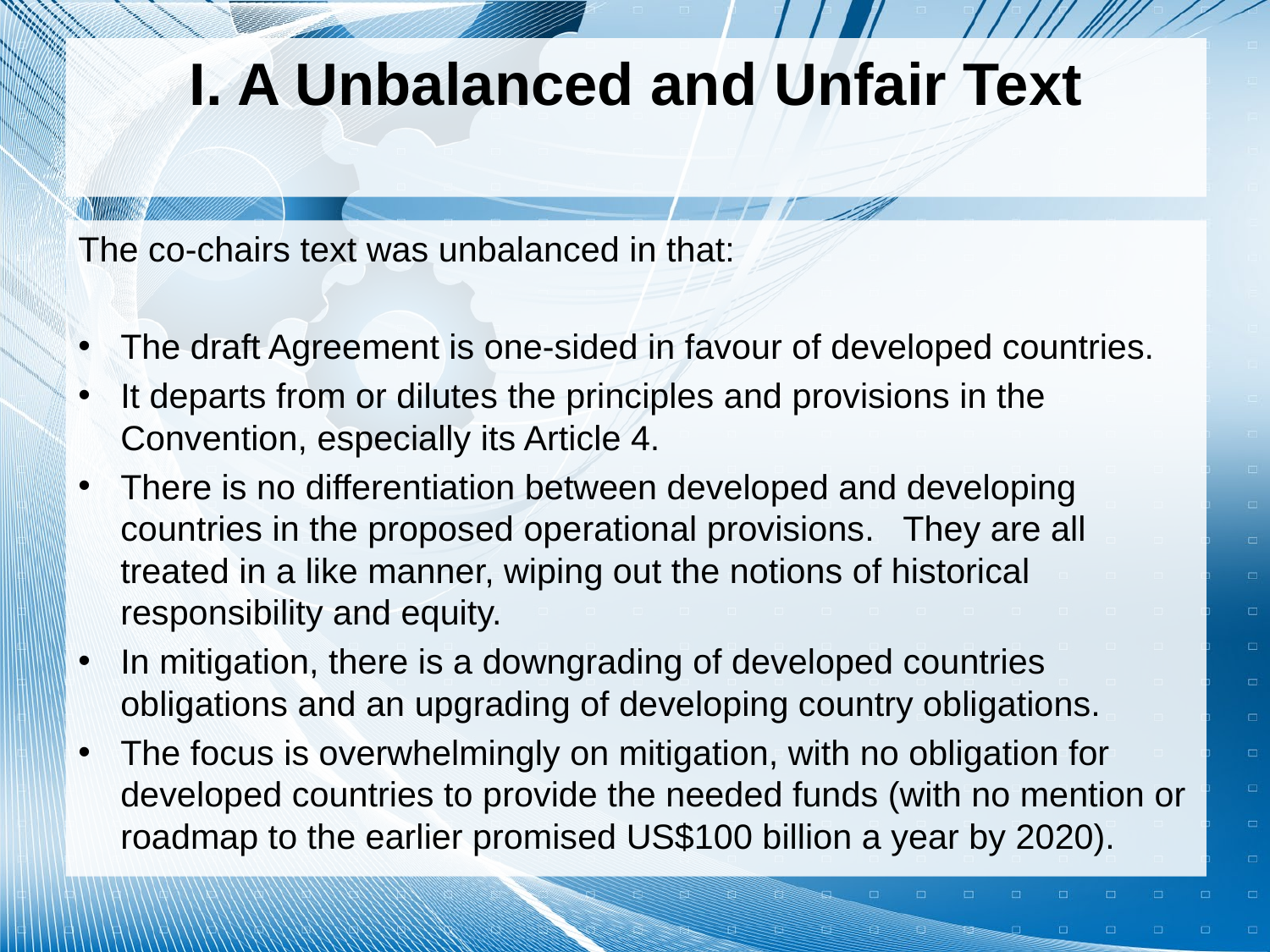

# I. A Unbalanced and Unfair Text
The co-chairs text was unbalanced in that:

The draft Agreement is one-sided in favour of developed countries.
It departs from or dilutes the principles and provisions in the Convention, especially its Article 4.
There is no differentiation between developed and developing countries in the proposed operational provisions.   They are all treated in a like manner, wiping out the notions of historical responsibility and equity.
In mitigation, there is a downgrading of developed countries obligations and an upgrading of developing country obligations.
The focus is overwhelmingly on mitigation, with no obligation for developed countries to provide the needed funds (with no mention or roadmap to the earlier promised US$100 billion a year by 2020).